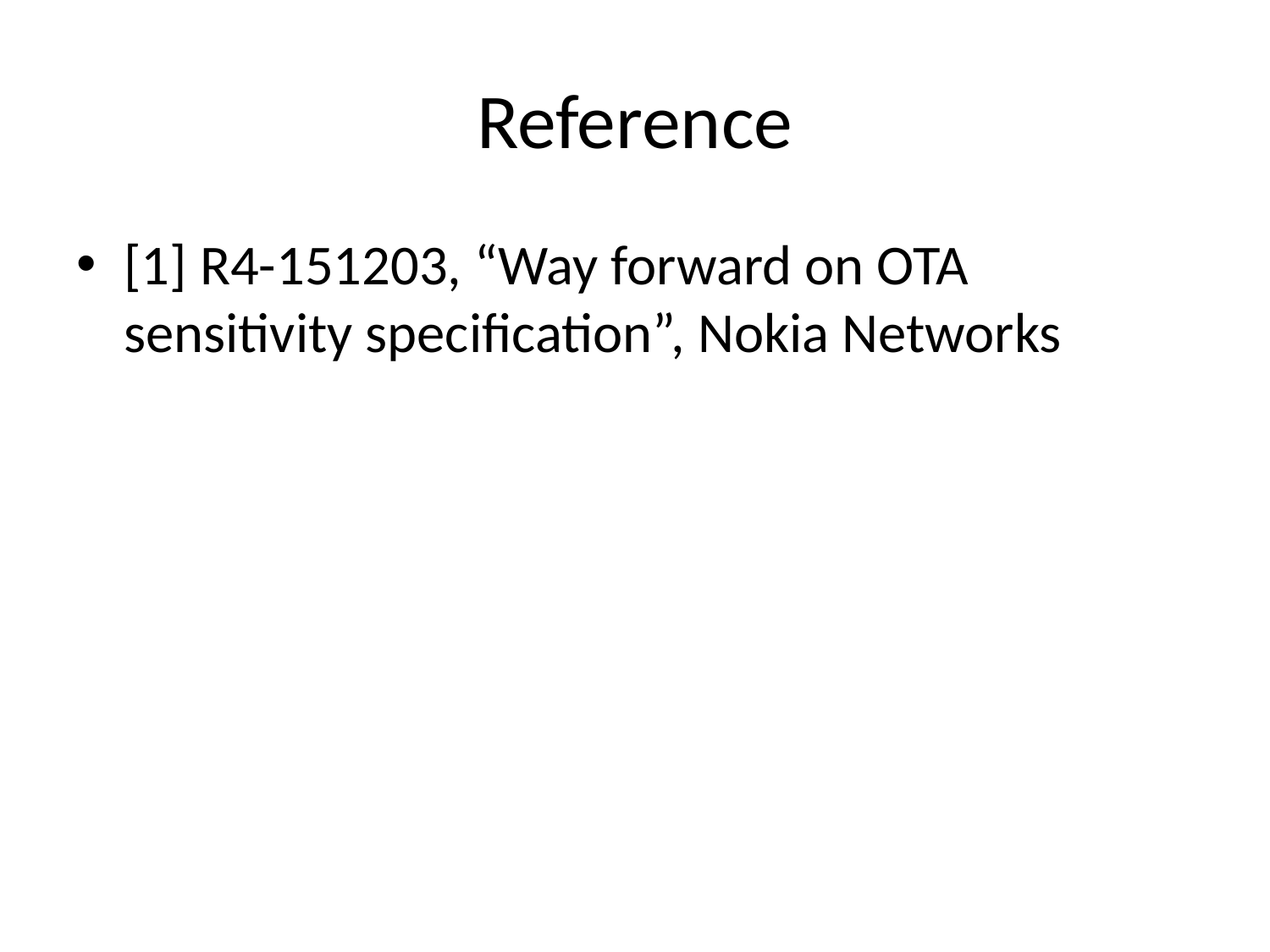

# Reference
[1] R4-151203, “Way forward on OTA sensitivity specification”, Nokia Networks